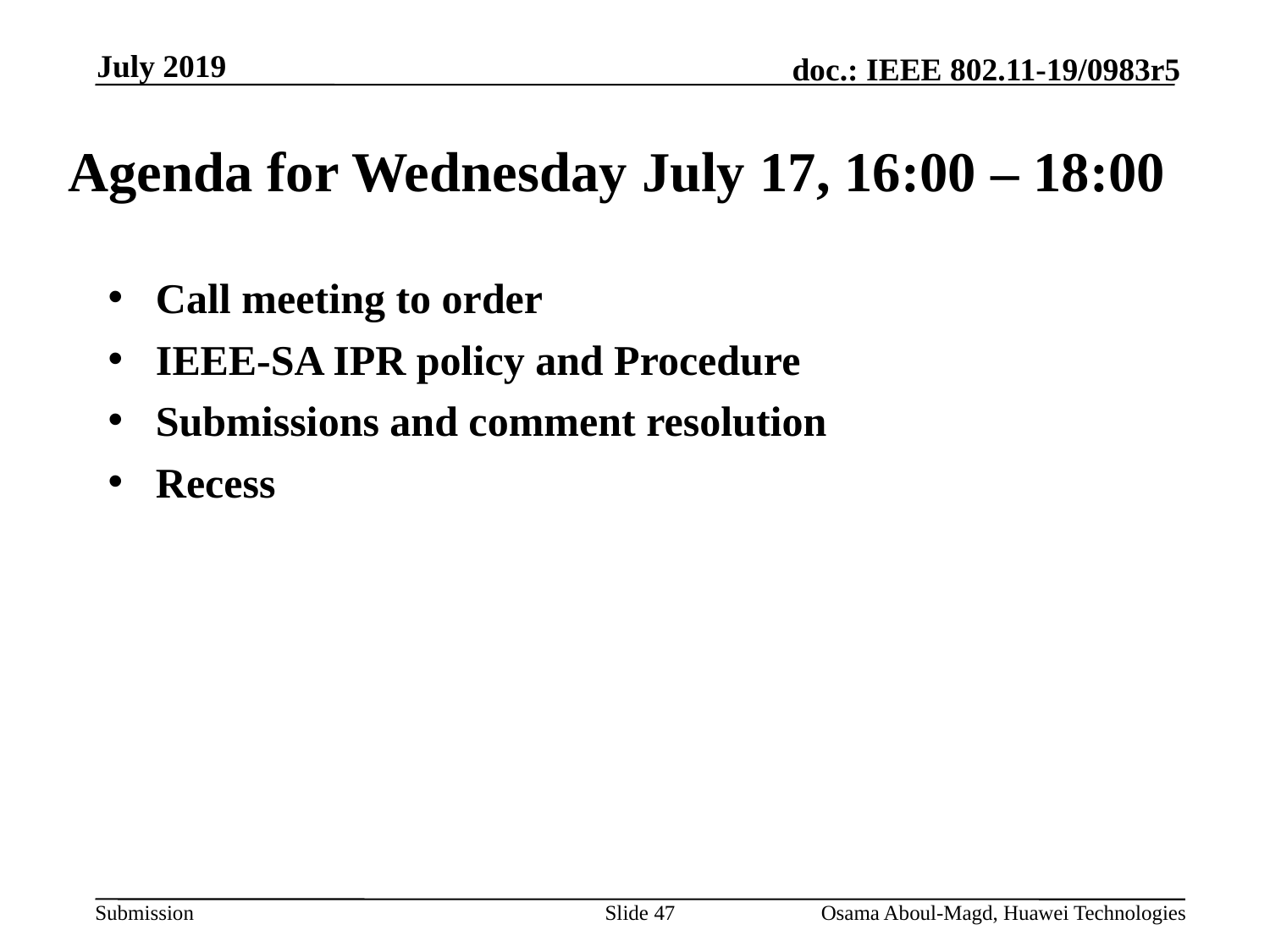

July 2019
# Agenda for Wednesday July 17, 16:00 – 18:00
Call meeting to order
IEEE-SA IPR policy and Procedure
Submissions and comment resolution
Recess
Slide 47
Osama Aboul-Magd, Huawei Technologies